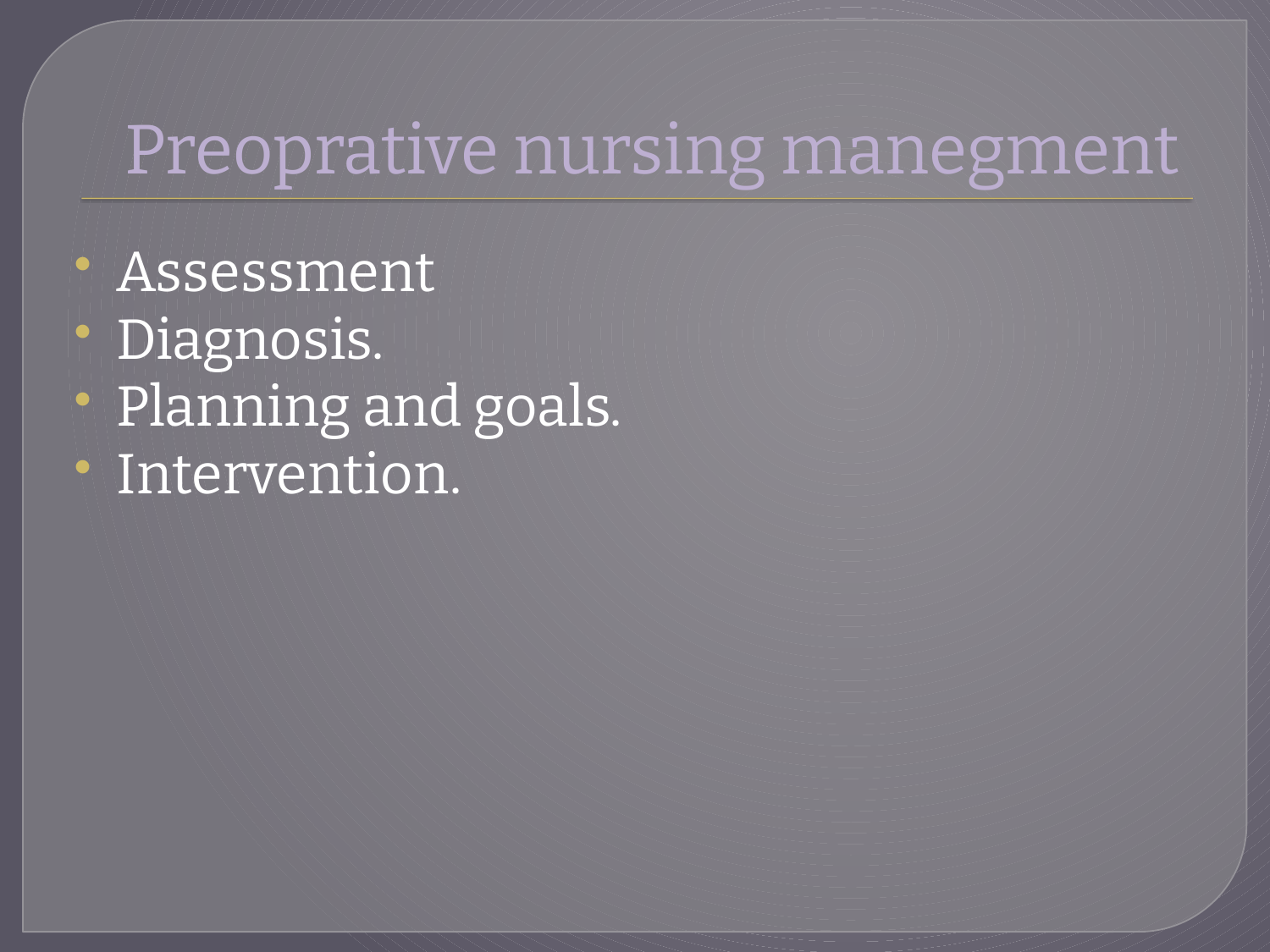

# Preoprative nursing manegment
Assessment
Diagnosis.
Planning and goals.
Intervention.